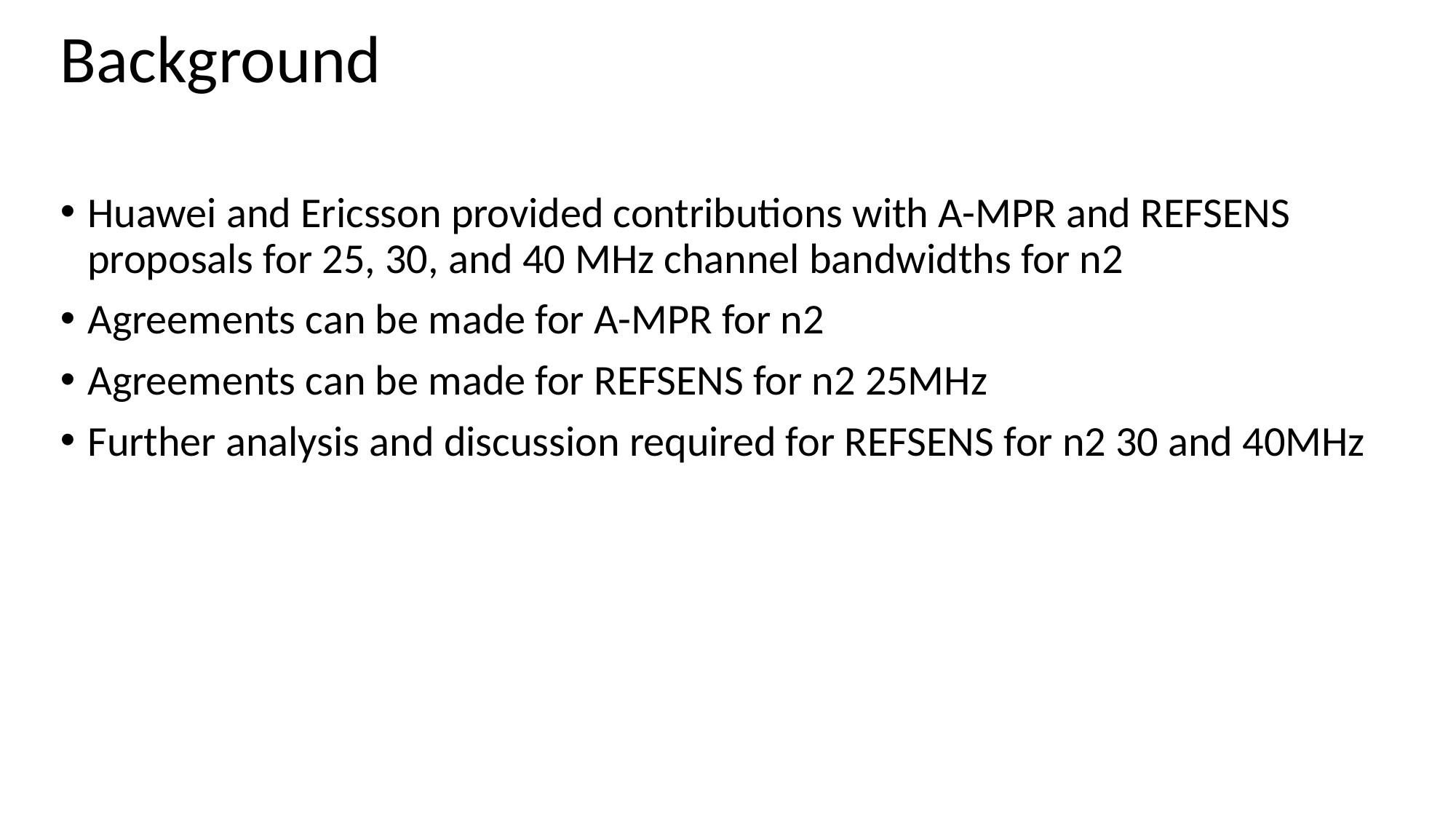

# Background
Huawei and Ericsson provided contributions with A-MPR and REFSENS proposals for 25, 30, and 40 MHz channel bandwidths for n2
Agreements can be made for A-MPR for n2
Agreements can be made for REFSENS for n2 25MHz
Further analysis and discussion required for REFSENS for n2 30 and 40MHz